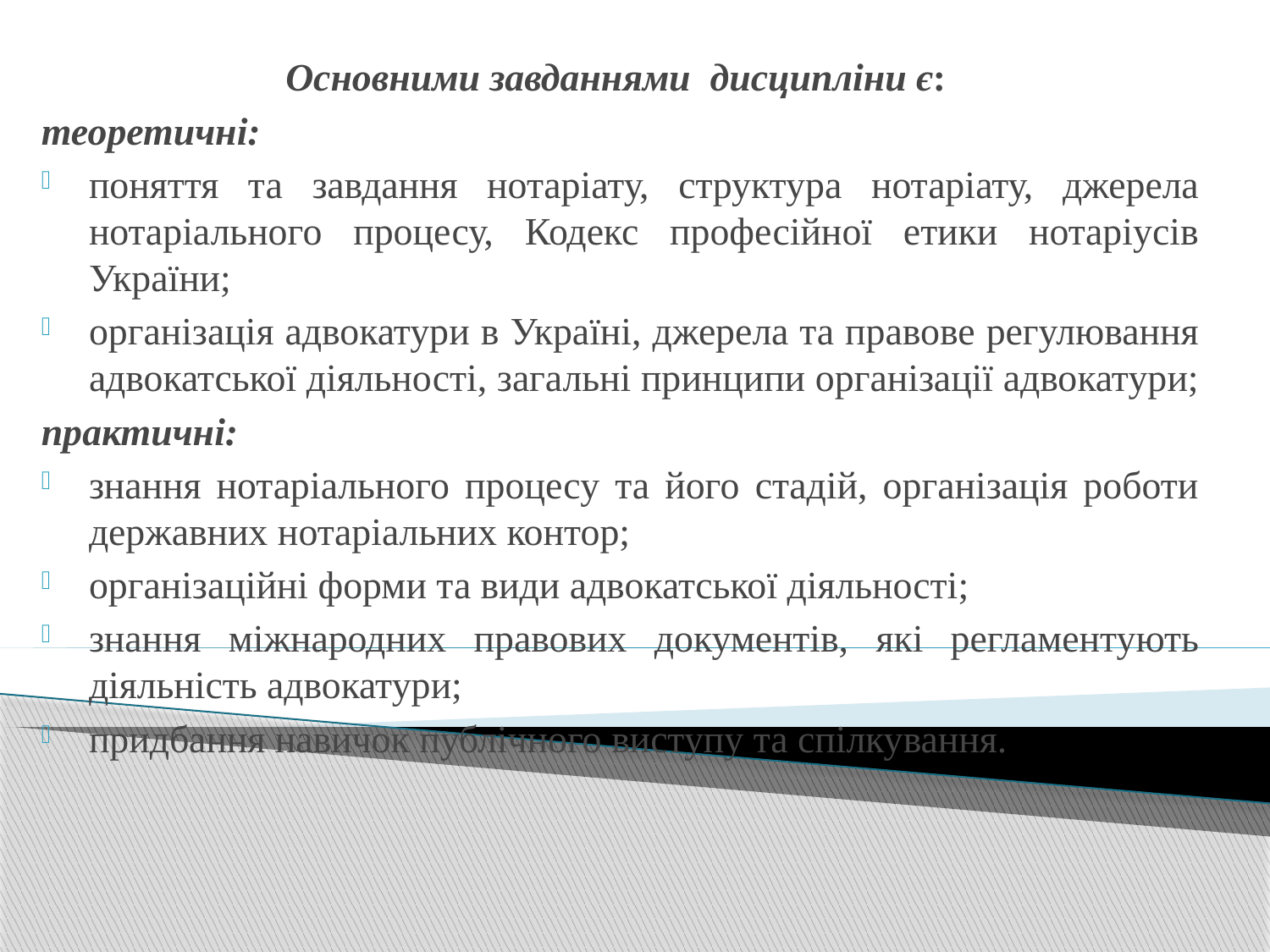

Основними завданнями  дисципліни є:
теоретичні:
поняття та завдання нотаріату, структура нотаріату, джерела нотаріального процесу, Кодекс професійної етики нотаріусів України;
організація адвокатури в Україні, джерела та правове регулювання адвокатської діяльності, загальні принципи організації адвокатури;
практичні:
знання нотаріального процесу та його стадій, організація роботи державних нотаріальних контор;
організаційні форми та види адвокатської діяльності;
знання міжнародних правових документів, які регламентують діяльність адвокатури;
придбання навичок публічного виступу та спілкування.